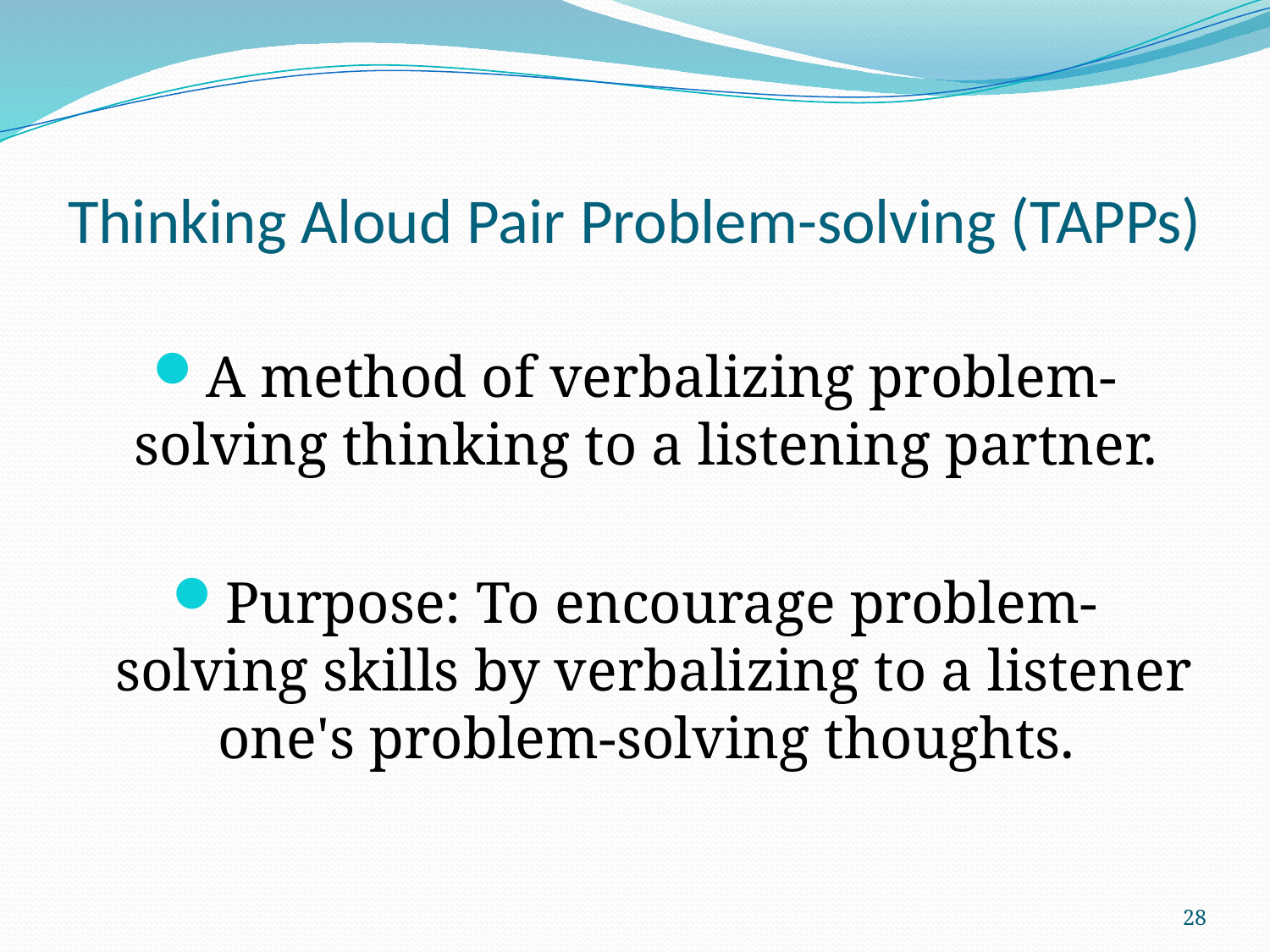

# Thinking Aloud Pair Problem-solving (TAPPs)

A method of verbalizing problem-solving thinking to a listening partner.

Purpose: To encourage problem-solving skills by verbalizing to a listener one's problem-solving thoughts.

28